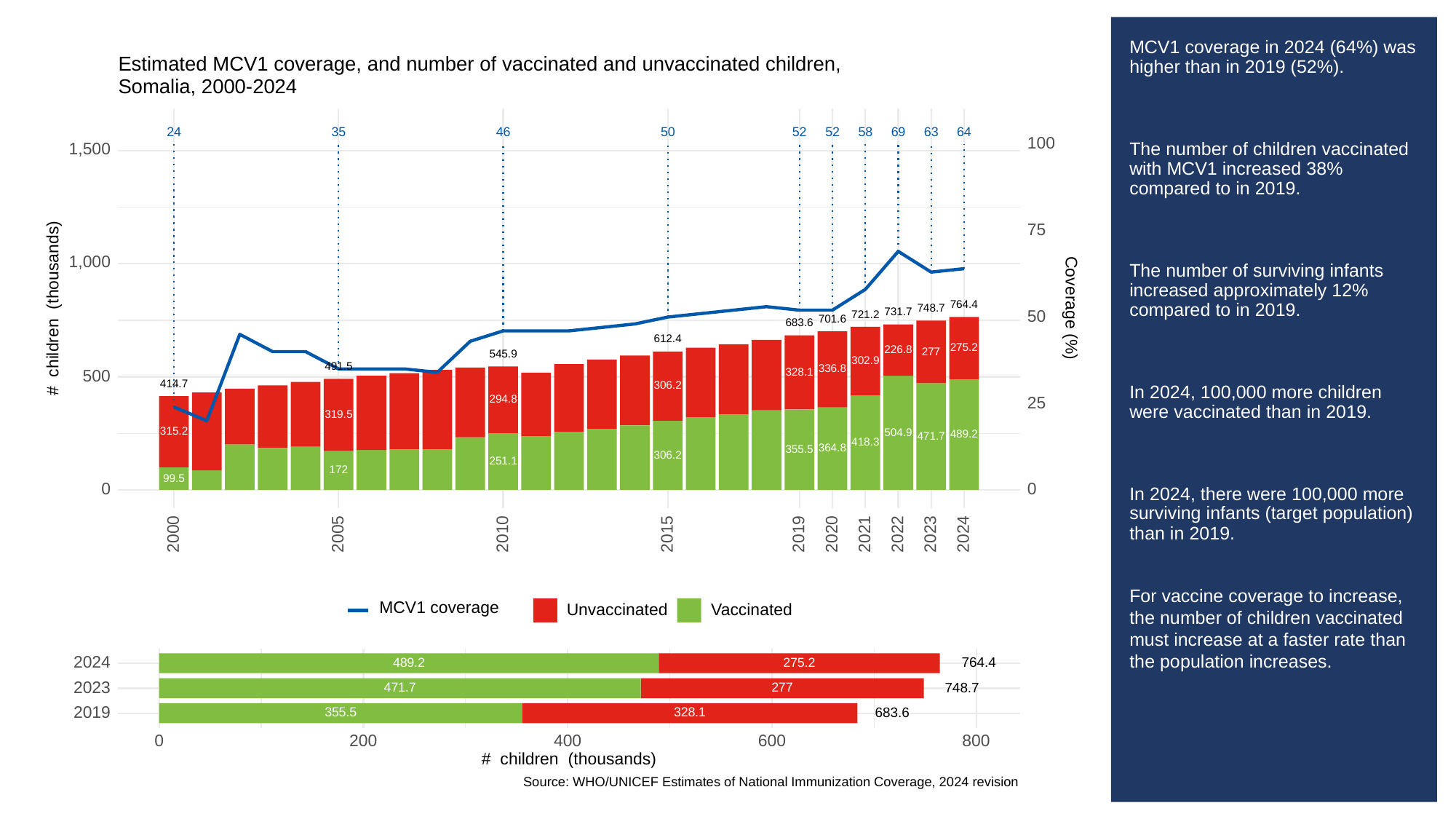

# MCV1 coverage in 2024 (64%) was higher than in 2019 (52%).

The number of children vaccinated with MCV1 increased 38% compared to in 2019.

The number of surviving infants increased approximately 12% compared to in 2019.

In 2024, 100,000 more children were vaccinated than in 2019.

In 2024, there were 100,000 more surviving infants (target population) than in 2019.

For vaccine coverage to increase, the number of children vaccinated must increase at a faster rate than the population increases.

Estimated MCV1 coverage, and number of vaccinated and unvaccinated children,
Somalia, 2000-2024

35
63
46
50
52
52
58
69
64
24
100
1,500

75

1,000

#  children  (thousands)
Coverage (%)
764.4
748.7
731.7
721.2
50
701.6

683.6

612.4

275.2

226.8

277
545.9

302.9

491.5

336.8

328.1

500

414.7
306.2

294.8

25

319.5

315.2
504.9

489.2

471.7

418.3

364.8
355.5

306.2
251.1
172

99.5
0
0

2023
2000
2005
2010
2015
2019
2020
2021
2022
2024

MCV1 coverage
Unvaccinated
Vaccinated

2024
764.4
489.2
275.2

2023
748.7
471.7
277

2019
683.6
355.5
328.1

0
200
400
600
800
#  children  (thousands)
Source: WHO/UNICEF Estimates of National Immunization Coverage, 2024 revision